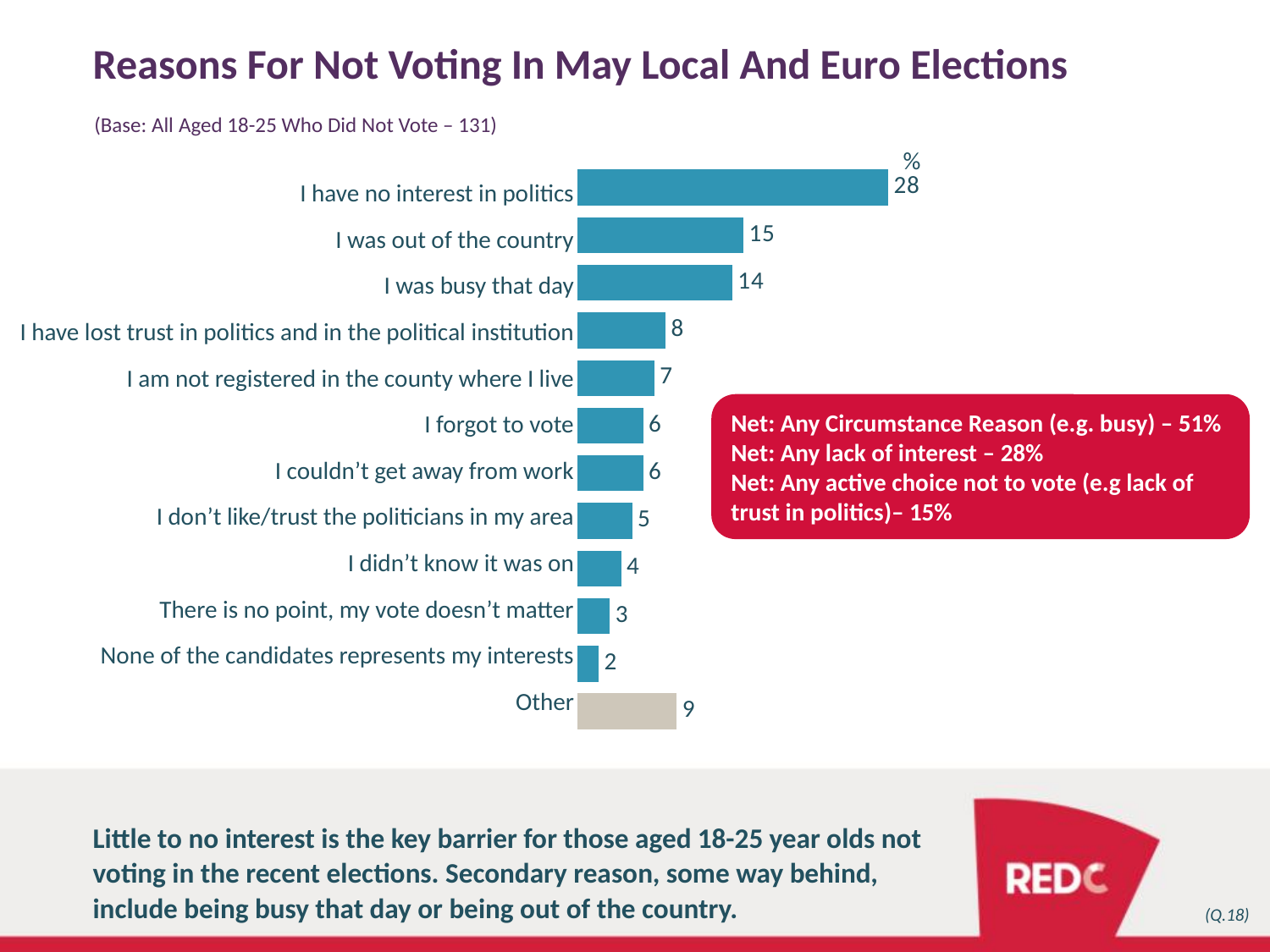

# Reasons For Not Voting In May Local And Euro Elections
(Base: All Aged 18-25 Who Did Not Vote – 131)
%

### Chart

| Category | Column1 |
|---|---|
|  | 9.0 |
|  | 2.0 |
|  | 3.0 |
|  | 4.0 |
|  | 5.0 |
|  | 6.0 |
|  | 6.0 |
|  | 7.0 |
|  | 8.0 |
|  | 14.0 |
|  | 15.0 |
|  | 28.0 |
| I have no interest in politics |
| --- |
| I was out of the country |
| I was busy that day |
| I have lost trust in politics and in the political institution |
| I am not registered in the county where I live |
| I forgot to vote |
| I couldn’t get away from work |
| I don’t like/trust the politicians in my area |
| I didn’t know it was on |
| There is no point, my vote doesn’t matter |
| None of the candidates represents my interests |
| Other |
Net: Any Circumstance Reason (e.g. busy) – 51%
Net: Any lack of interest – 28%
Net: Any active choice not to vote (e.g lack of trust in politics)– 15%
Little to no interest is the key barrier for those aged 18-25 year olds not voting in the recent elections. Secondary reason, some way behind, include being busy that day or being out of the country.
(Q.18)